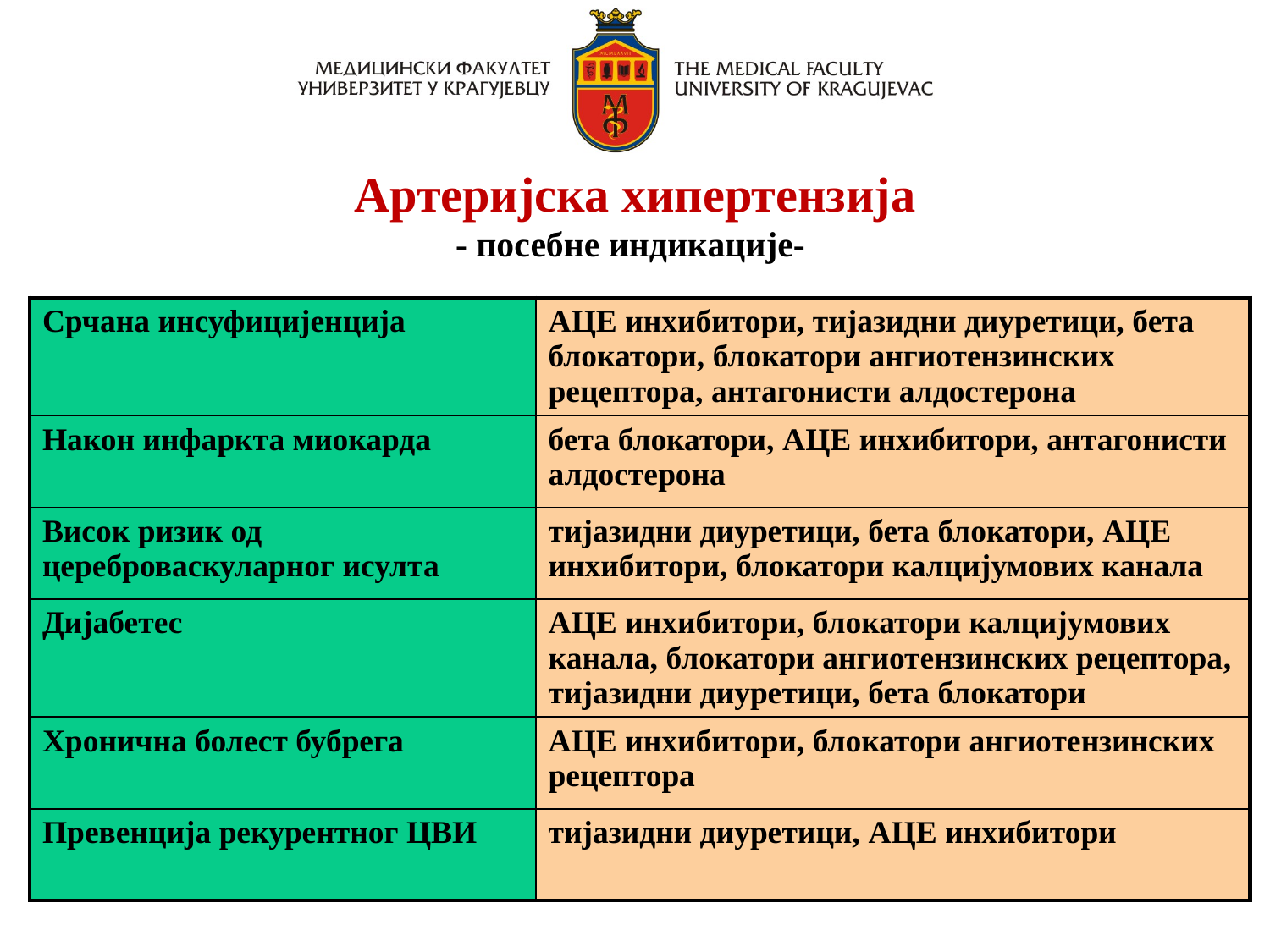

# Артеријска хипертензија - посебне индикације-
| Срчана инсуфицијенција | AЦЕ инхибитори, тијазидни диуретици, бета блокатори, блокатори ангиотензинских рецептора, антагонисти алдостерона |
| --- | --- |
| Након инфаркта миокарда | бета блокатори, AЦЕ инхибитори, антагонисти алдостерона |
| Висок ризик од цереброваскуларног исулта | тијазидни диуретици, бета блокатори, AЦЕ инхибитори, блокатори калцијумових канала |
| Дијабетес | AЦЕ инхибитори, блокатори калцијумових канала, блокатори ангиотензинских рецептора, тијазидни диуретици, бета блокатори |
| Хронична болест бубрега | AЦЕ инхибитори, блокатори ангиотензинских рецептора |
| Превенција рекурентног ЦВИ | тијазидни диуретици, AЦЕ инхибитори |